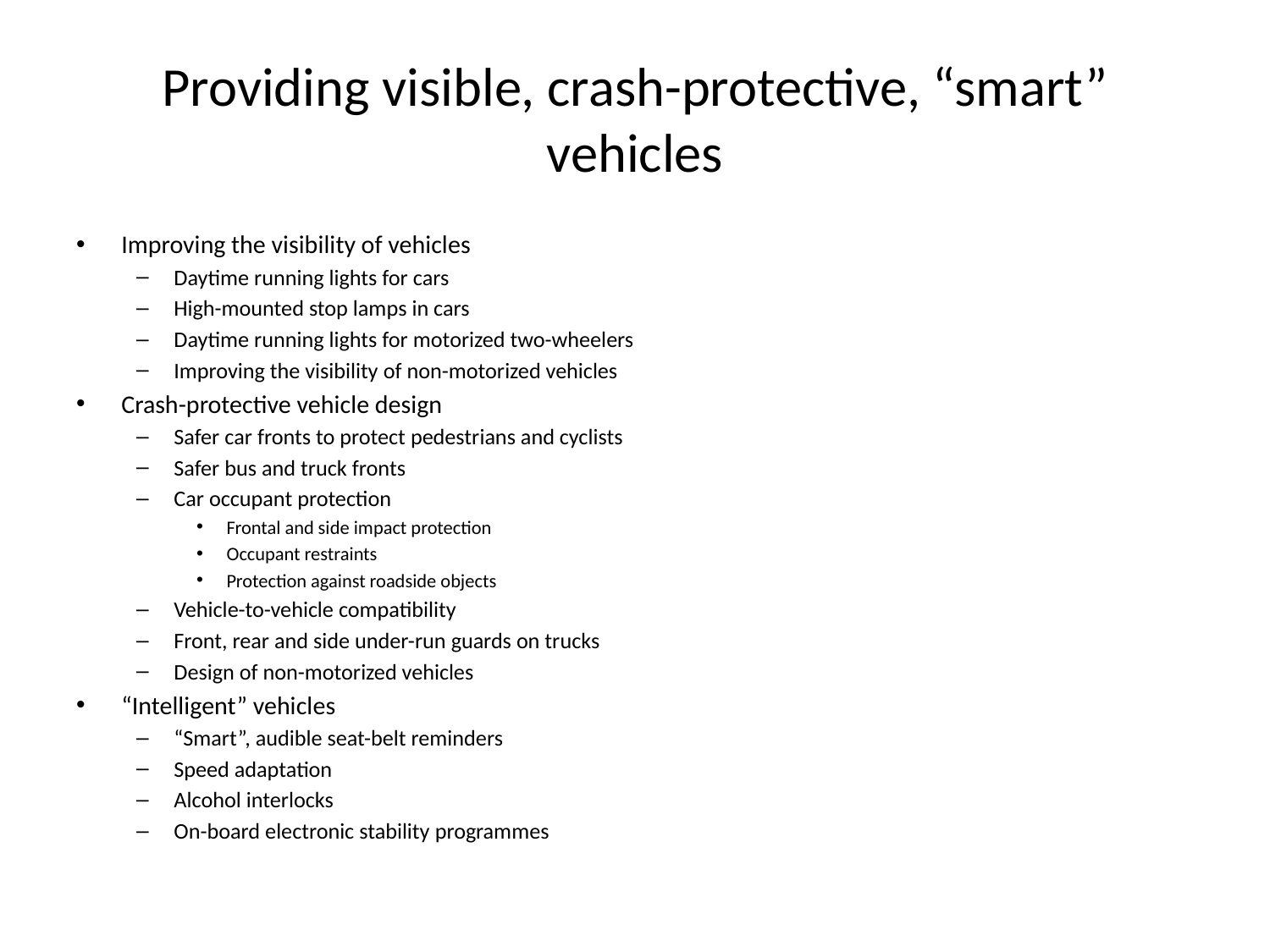

# Providing visible, crash-protective, “smart” vehicles
Improving the visibility of vehicles
Daytime running lights for cars
High-mounted stop lamps in cars
Daytime running lights for motorized two-wheelers
Improving the visibility of non-motorized vehicles
Crash-protective vehicle design
Safer car fronts to protect pedestrians and cyclists
Safer bus and truck fronts
Car occupant protection
Frontal and side impact protection
Occupant restraints
Protection against roadside objects
Vehicle-to-vehicle compatibility
Front, rear and side under-run guards on trucks
Design of non-motorized vehicles
“Intelligent” vehicles
“Smart”, audible seat-belt reminders
Speed adaptation
Alcohol interlocks
On-board electronic stability programmes